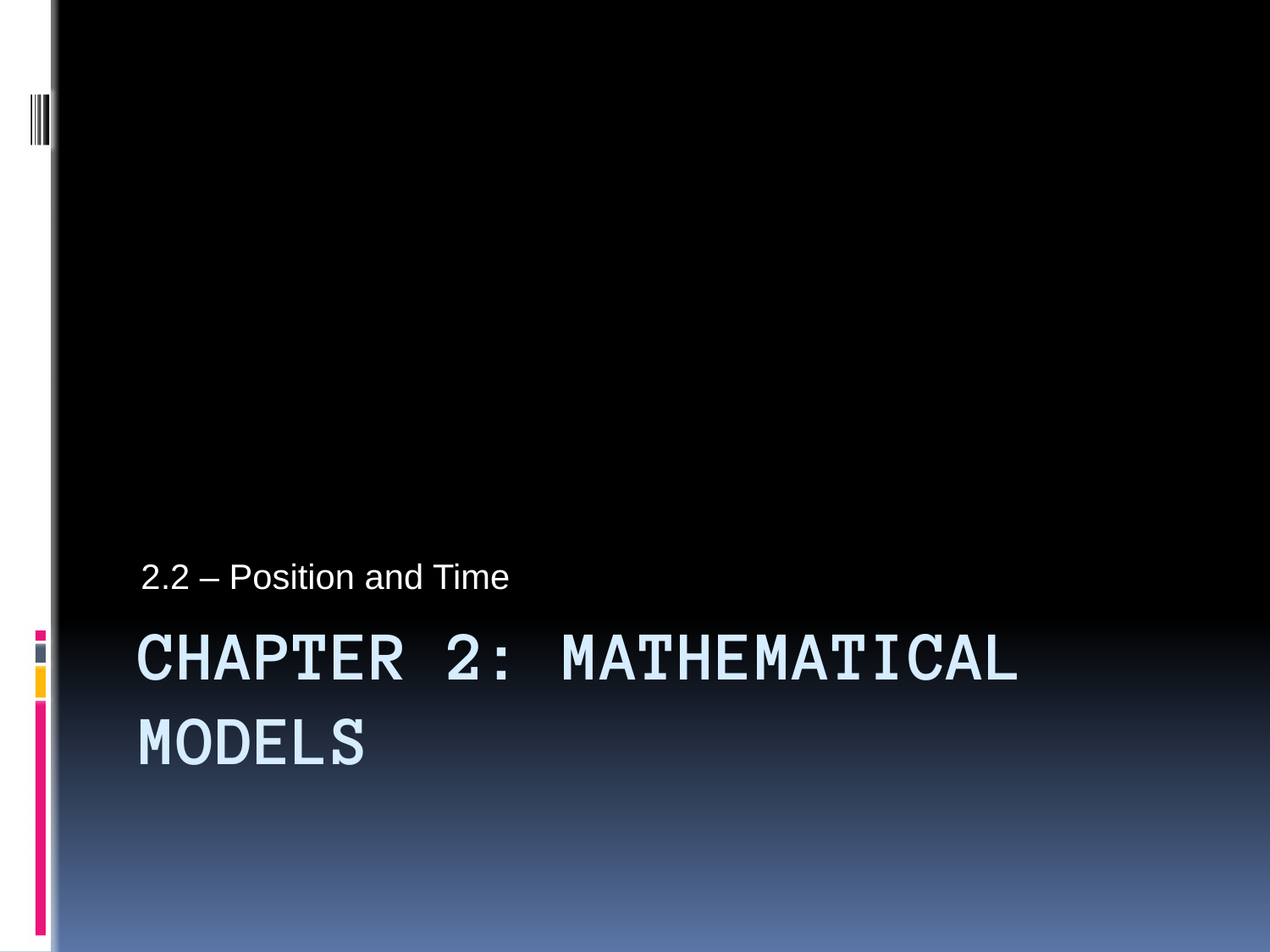

2.2 – Position and Time
# Chapter 2: Mathematical Models